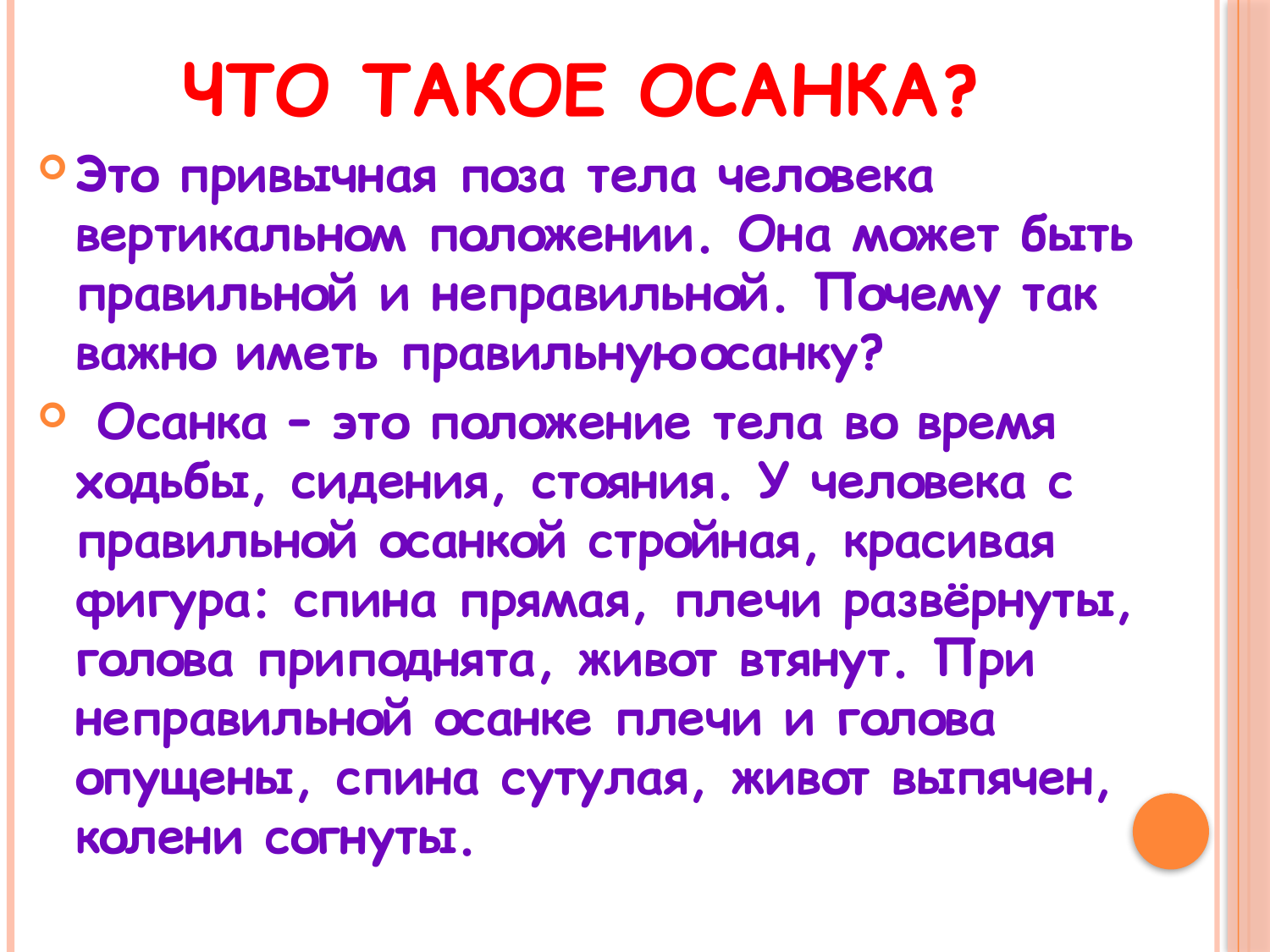

# Что такое осанка?
Это привычная поза тела человека вертикальном положении. Она может быть правильной и неправильной. Почему так важно иметь правильную осанку?
 Осанка – это положение тела во время ходьбы, сидения, стояния. У человека с правильной осанкой стройная, красивая фигура: спина прямая, плечи развёрнуты, голова приподнята, живот втянут. При неправильной осанке плечи и голова опущены, спина сутулая, живот выпячен, колени согнуты.